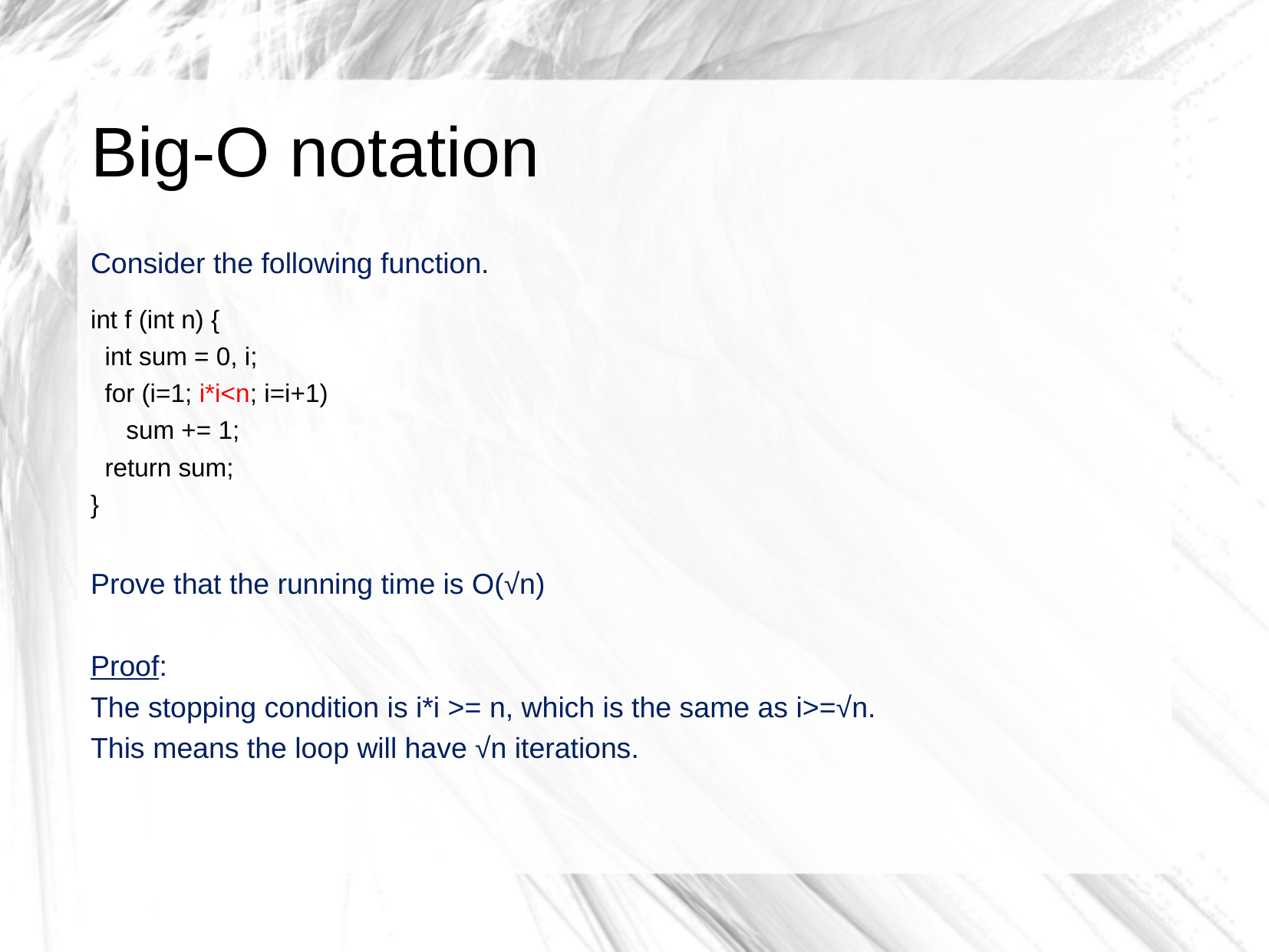

# Big-O notation
Consider the following function.
int f (int n) {
  int sum = 0, i;
  for (i=1; i*i<n; i=i+1)
     sum += 1;
  return sum;
}

Prove that the running time is O(√n)

Proof:
The stopping condition is i*i >= n, which is the same as i>=√n.
This means the loop will have √n iterations.